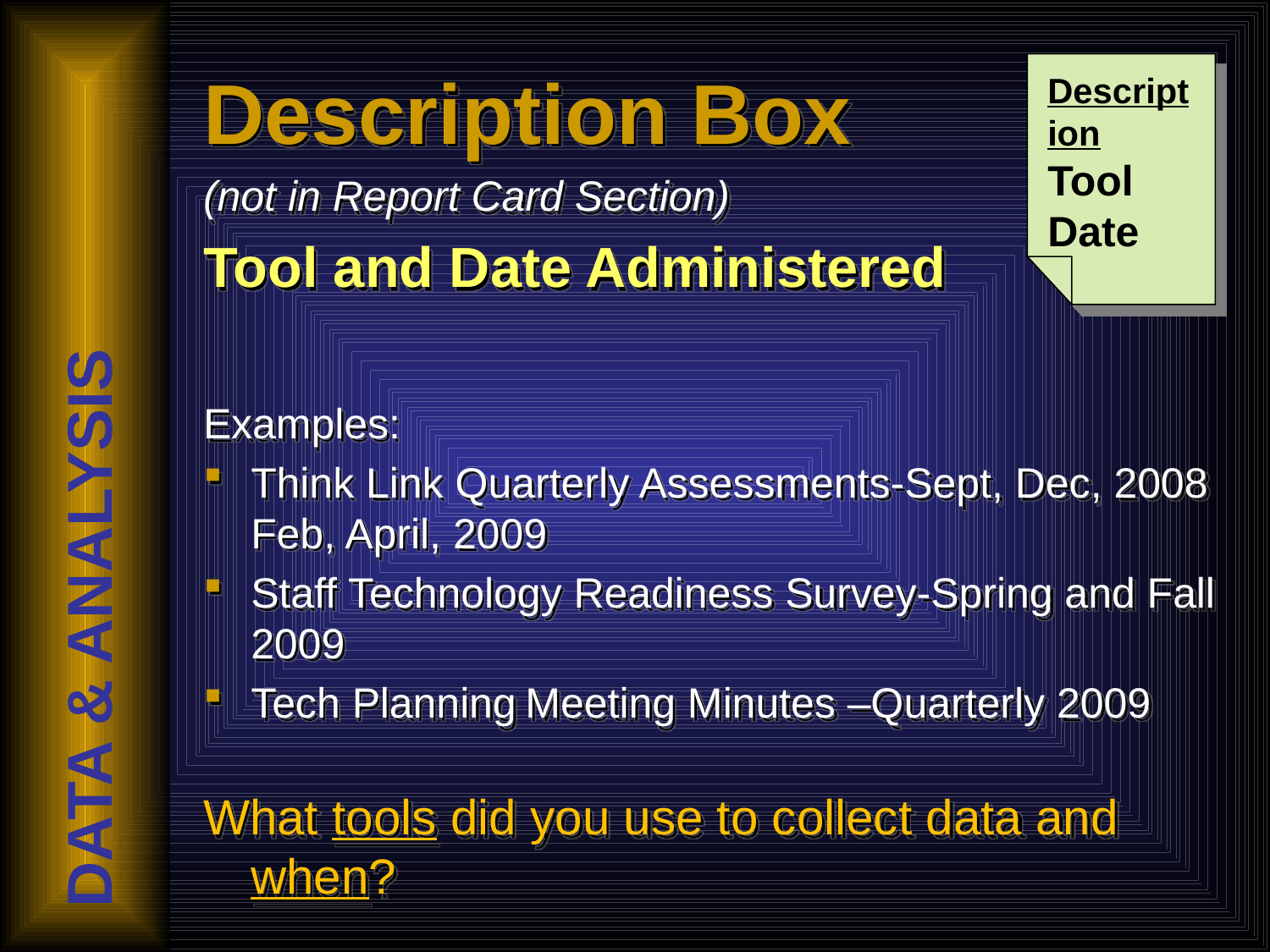

Description Box
(not in Report Card Section)
Tool and Date Administered

Examples:
Think Link Quarterly Assessments-Sept, Dec, 2008 Feb, April, 2009
Staff Technology Readiness Survey-Spring and Fall 2009
Tech Planning Meeting Minutes –Quarterly 2009

What tools did you use to collect data and when?
Description
Tool
Date
DATA & ANALYSIS